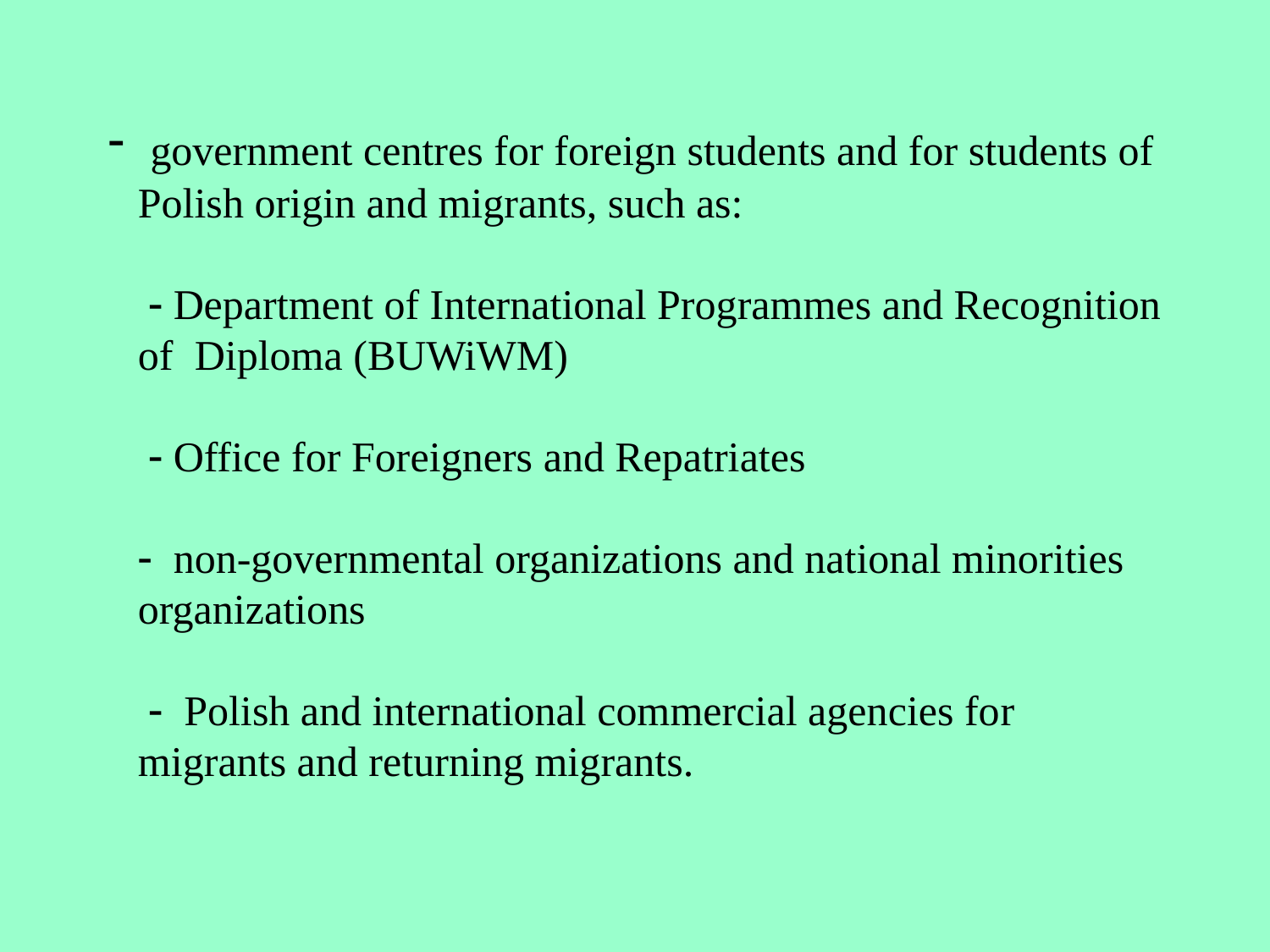

# government centres for foreign students and for students of Polish origin and migrants, such as: − Department of International Programmes and Recognition of  Diploma (BUWiWM) − Office for Foreigners and Repatriates −  non-governmental organizations and national minorities organizations −  Polish and international commercial agencies for migrants and returning migrants.